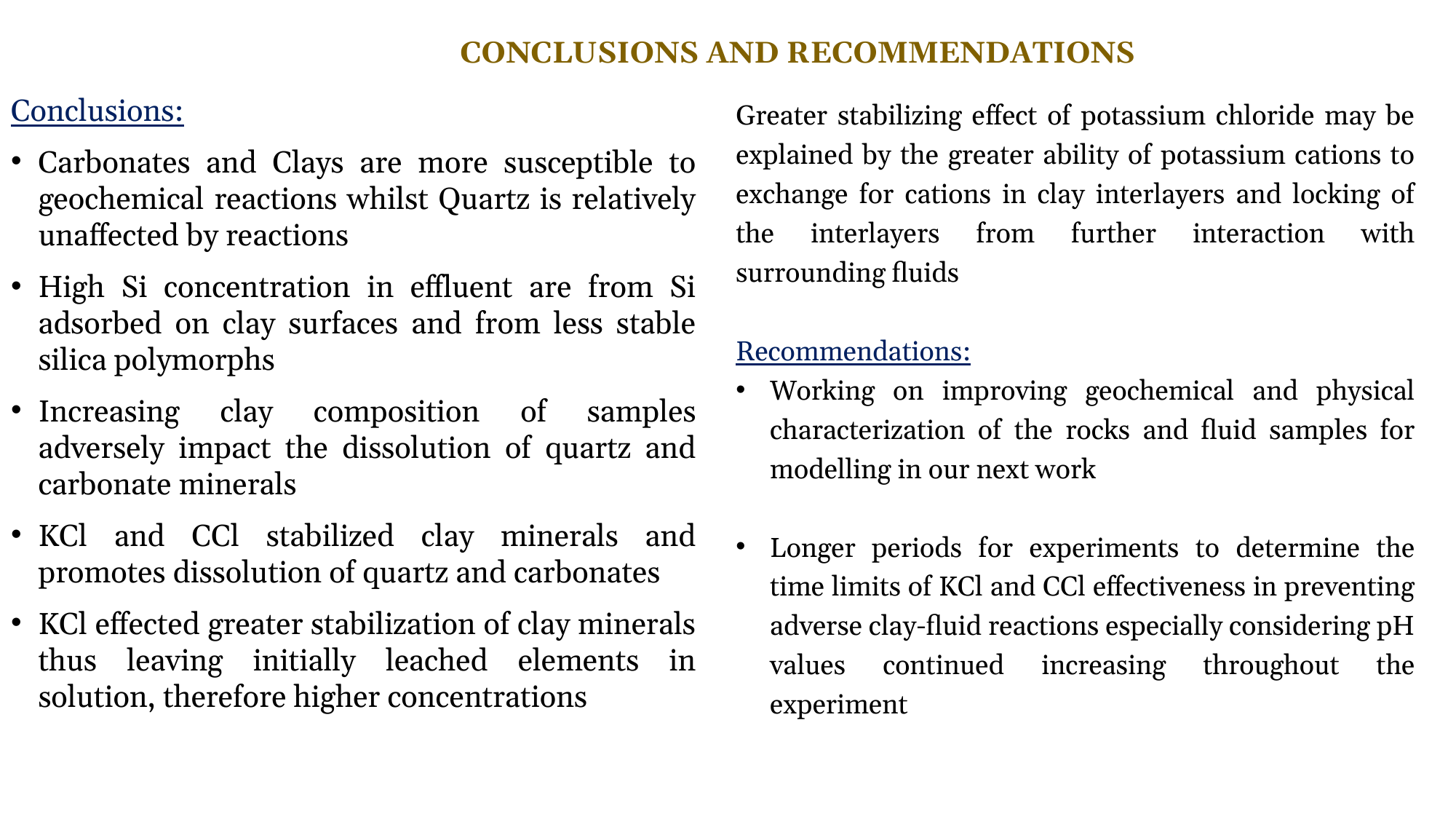

# CONCLUSIONS AND RECOMMENDATIONS
Conclusions:
Carbonates and Clays are more susceptible to geochemical reactions whilst Quartz is relatively unaffected by reactions
High Si concentration in effluent are from Si adsorbed on clay surfaces and from less stable silica polymorphs
Increasing clay composition of samples adversely impact the dissolution of quartz and carbonate minerals
KCl and CCl stabilized clay minerals and promotes dissolution of quartz and carbonates
KCl effected greater stabilization of clay minerals thus leaving initially leached elements in solution, therefore higher concentrations

Greater stabilizing effect of potassium chloride may be explained by the greater ability of potassium cations to exchange for cations in clay interlayers and locking of the interlayers from further interaction with surrounding fluids

Recommendations:
Working on improving geochemical and physical characterization of the rocks and fluid samples for modelling in our next work

Longer periods for experiments to determine the time limits of KCl and CCl effectiveness in preventing adverse clay-fluid reactions especially considering pH values continued increasing throughout the experiment

15